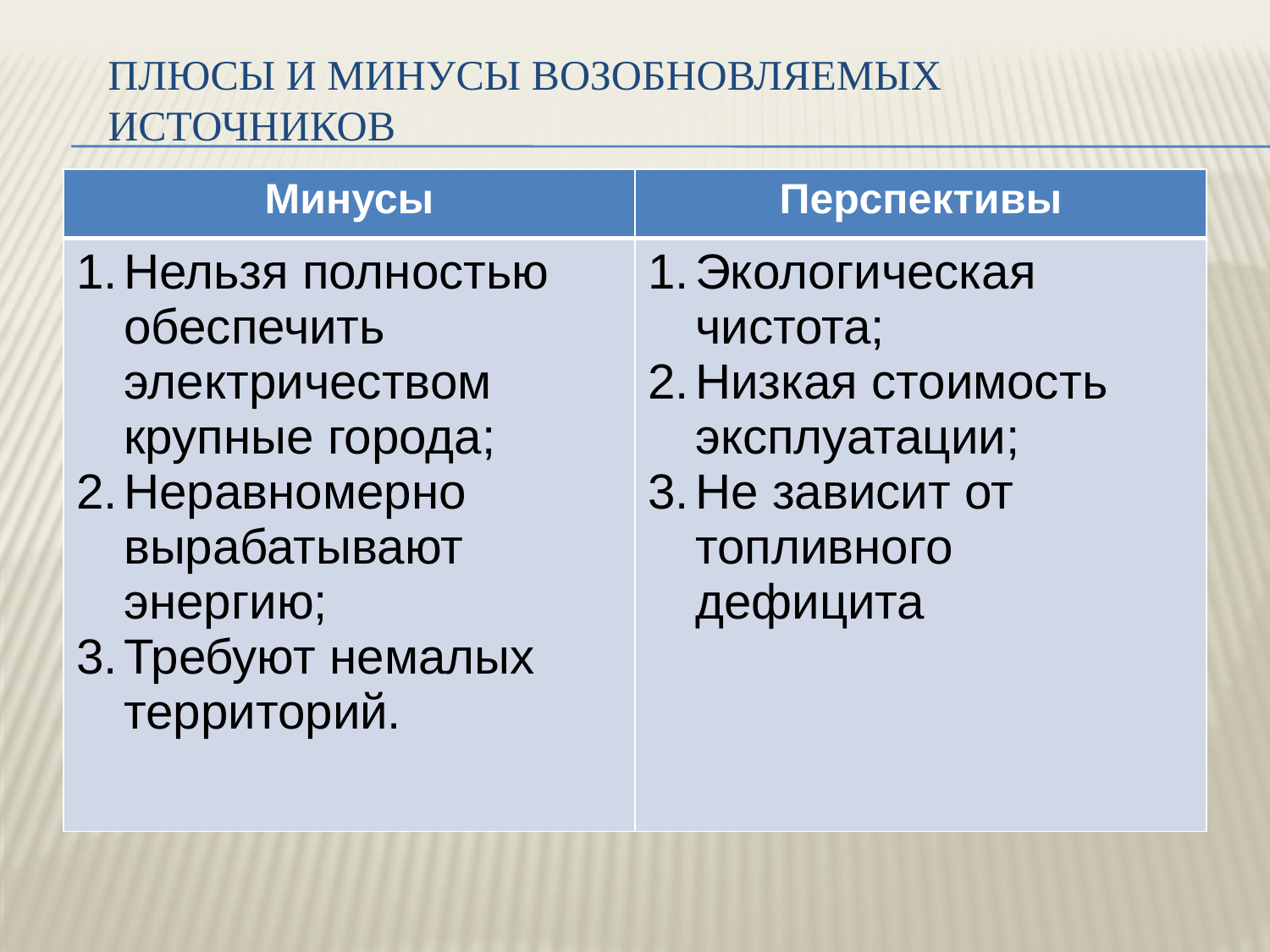

# Плюсы и минусы возобновляемых источников
| Минусы | Перспективы |
| --- | --- |
| Нельзя полностью обеспечить электричеством крупные города; Неравномерно вырабатывают энергию; Требуют немалых территорий. | Экологическая чистота; Низкая стоимость эксплуатации; Не зависит от топливного дефицита |